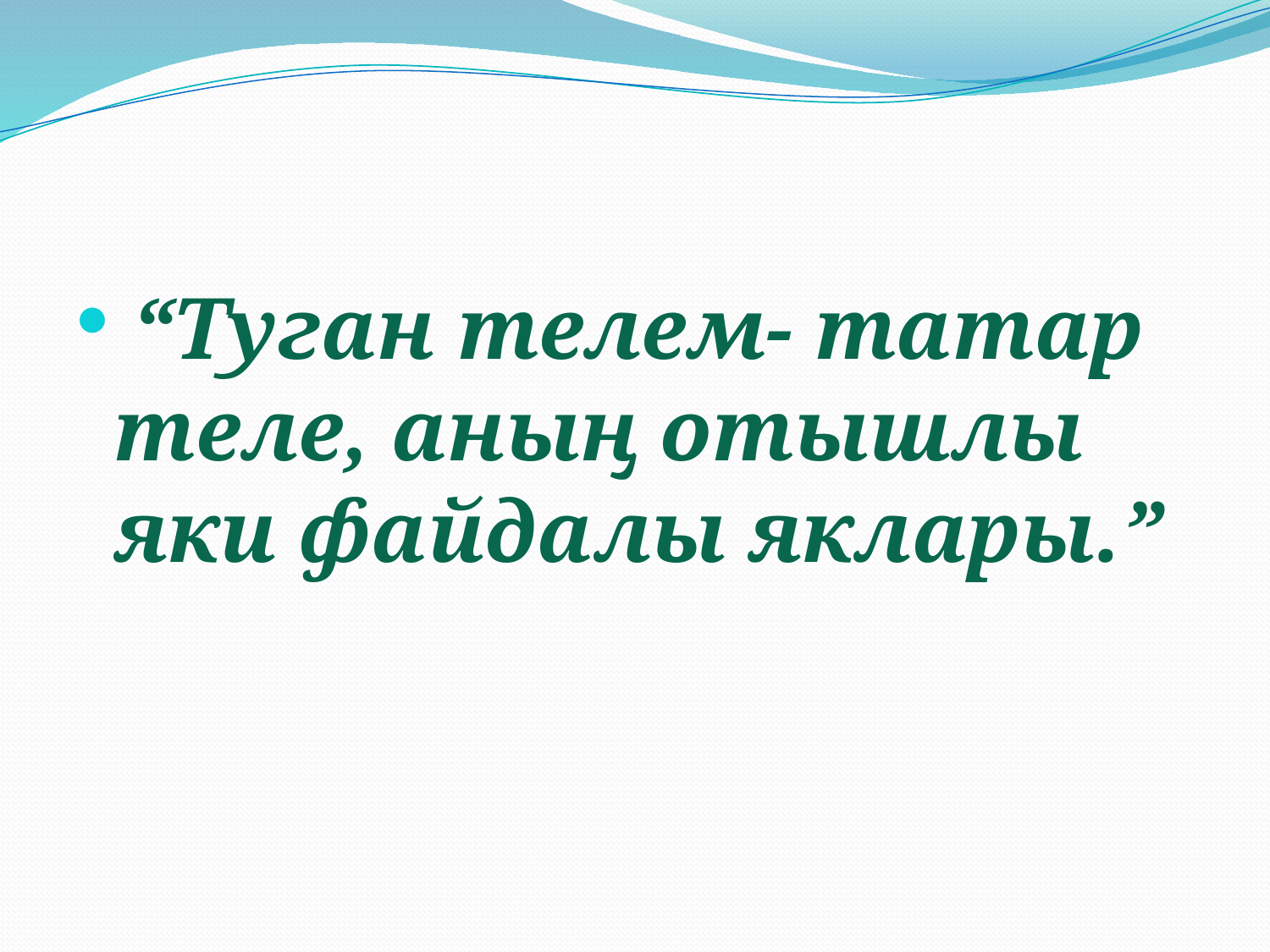

“Туган телем- татар теле, аның отышлы яки файдалы яклары.”